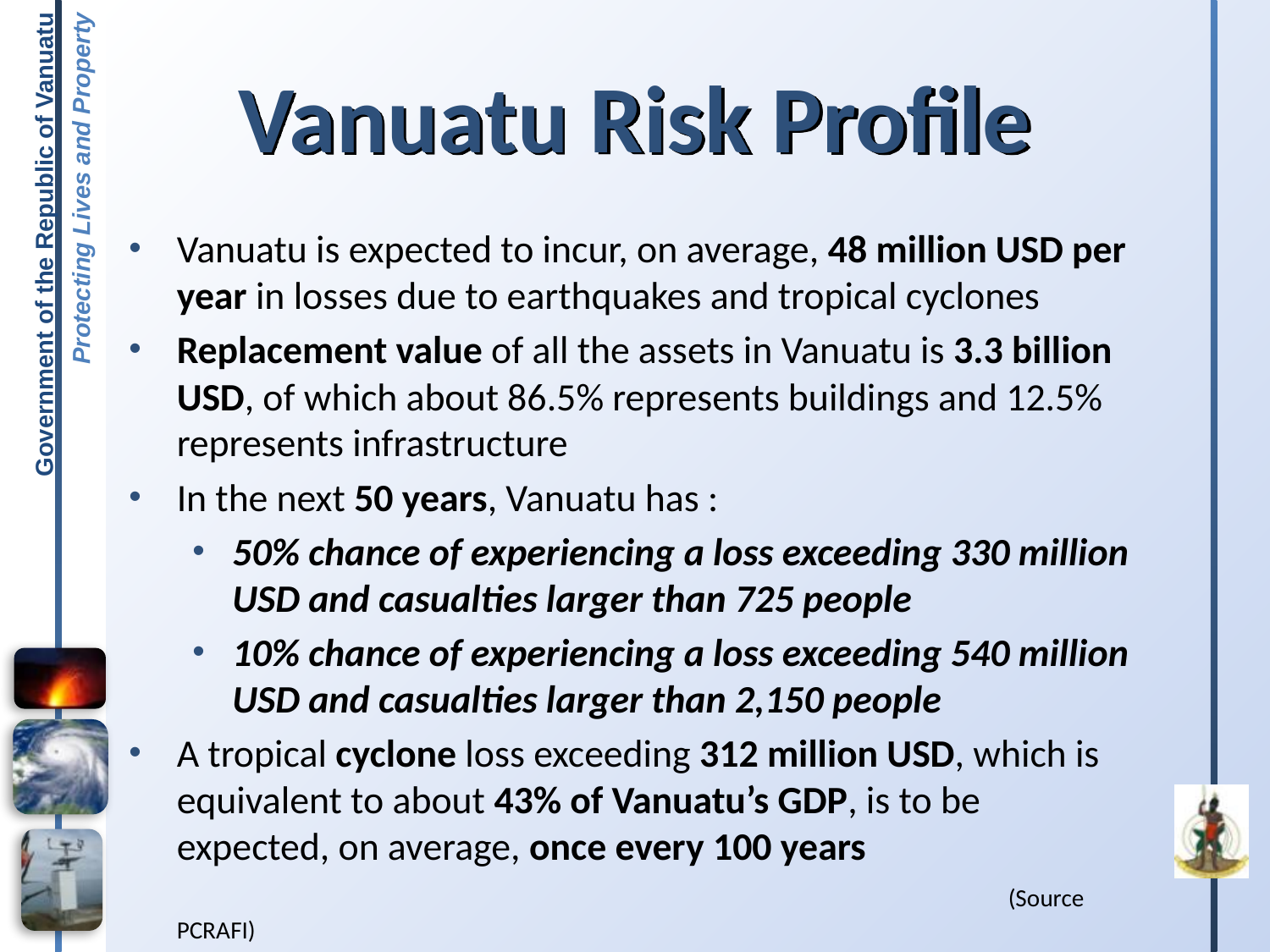

# Vanuatu Risk Profile
Vanuatu is expected to incur, on average, 48 million USD per year in losses due to earthquakes and tropical cyclones
Replacement value of all the assets in Vanuatu is 3.3 billion USD, of which about 86.5% represents buildings and 12.5% represents infrastructure
In the next 50 years, Vanuatu has :
50% chance of experiencing a loss exceeding 330 million USD and casualties larger than 725 people
10% chance of experiencing a loss exceeding 540 million USD and casualties larger than 2,150 people
A tropical cyclone loss exceeding 312 million USD, which is equivalent to about 43% of Vanuatu’s GDP, is to be expected, on average, once every 100 years						      		        (Source PCRAFI)